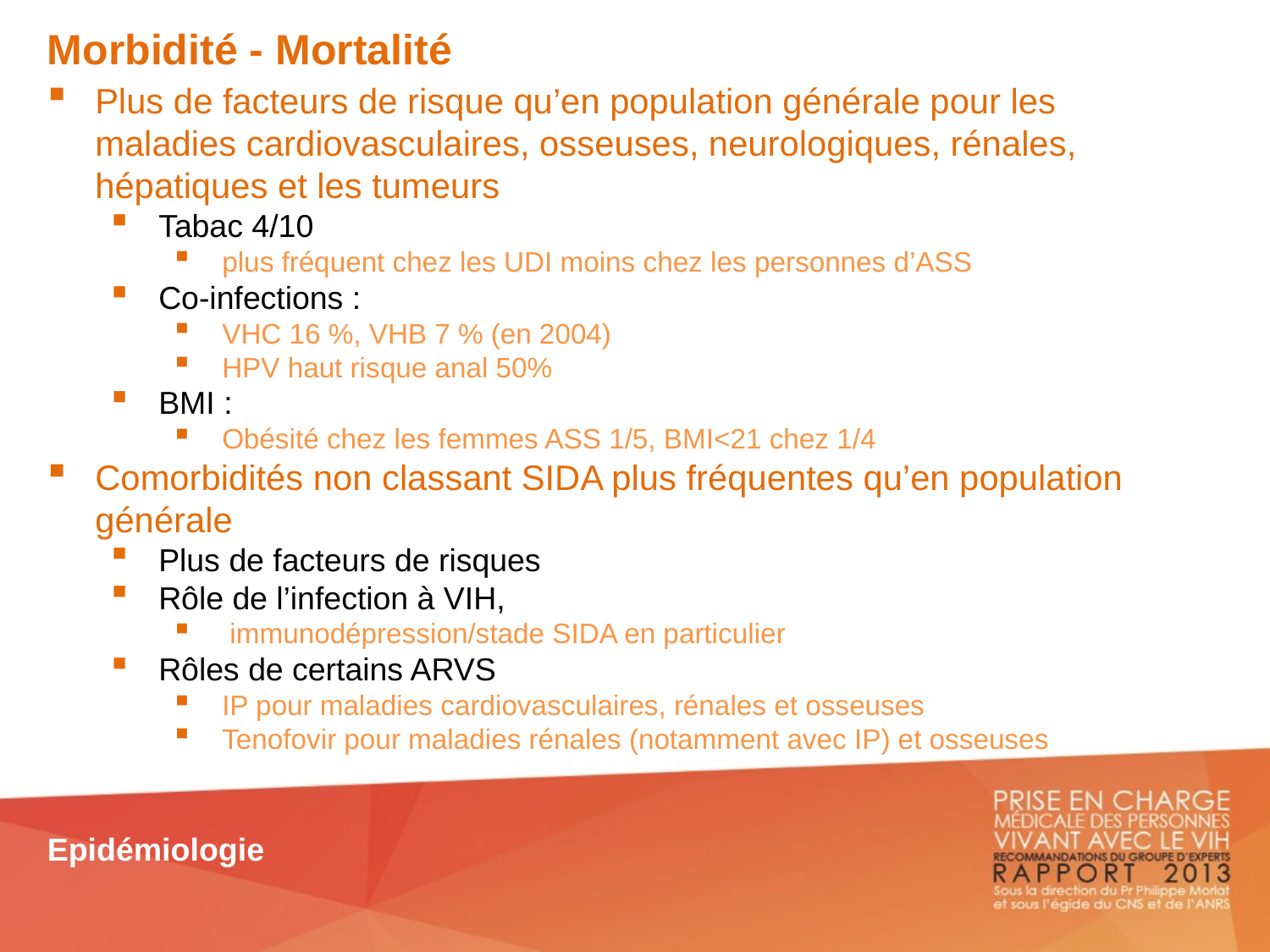

Morbidité - Mortalité
Plus de facteurs de risque qu’en population générale pour les maladies cardiovasculaires, osseuses, neurologiques, rénales, hépatiques et les tumeurs
Tabac 4/10
plus fréquent chez les UDI moins chez les personnes d’ASS
Co-infections :
VHC 16 %, VHB 7 % (en 2004)
HPV haut risque anal 50%
BMI :
Obésité chez les femmes ASS 1/5, BMI<21 chez 1/4
Comorbidités non classant SIDA plus fréquentes qu’en population générale
Plus de facteurs de risques
Rôle de l’infection à VIH,
 immunodépression/stade SIDA en particulier
Rôles de certains ARVS
IP pour maladies cardiovasculaires, rénales et osseuses
Tenofovir pour maladies rénales (notamment avec IP) et osseuses

Epidémiologie